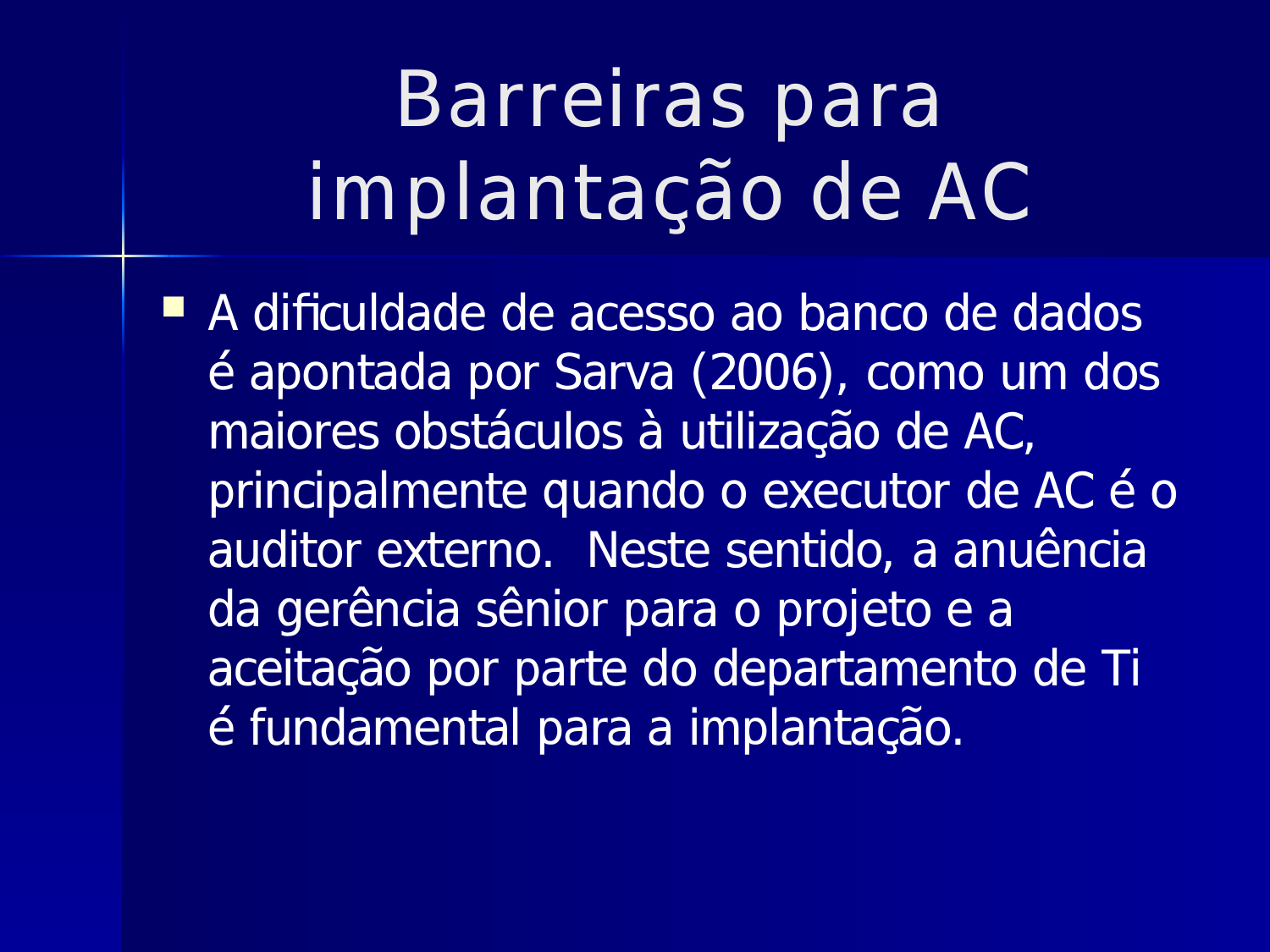

# Barreiras para implantação de AC
A dificuldade de acesso ao banco de dados é apontada por Sarva (2006), como um dos maiores obstáculos à utilização de AC, principalmente quando o executor de AC é o auditor externo.  Neste sentido, a anuência da gerência sênior para o projeto e a aceitação por parte do departamento de Ti é fundamental para a implantação.